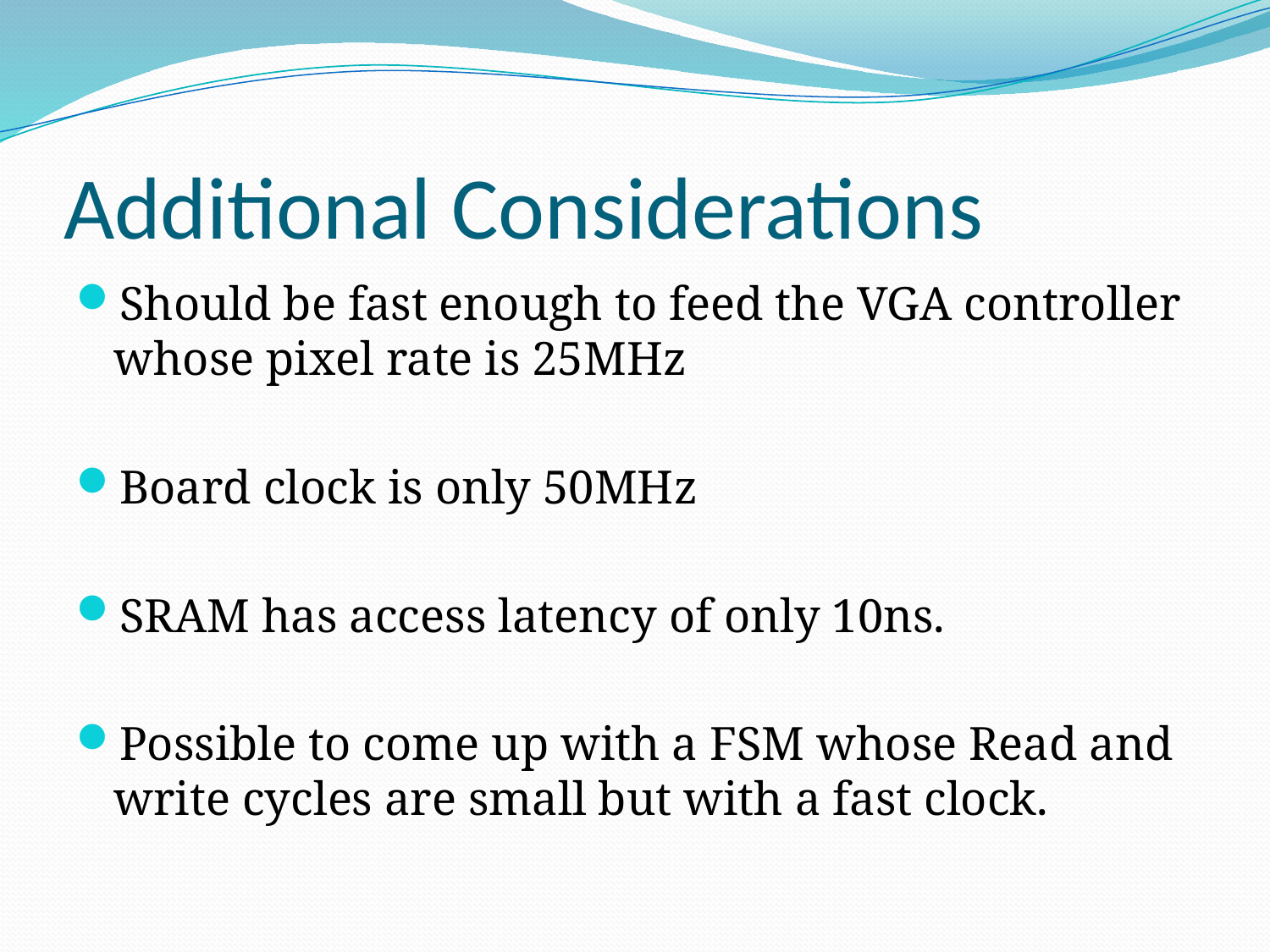

# Additional Considerations
Should be fast enough to feed the VGA controller whose pixel rate is 25MHz

Board clock is only 50MHz

SRAM has access latency of only 10ns.

Possible to come up with a FSM whose Read and write cycles are small but with a fast clock.